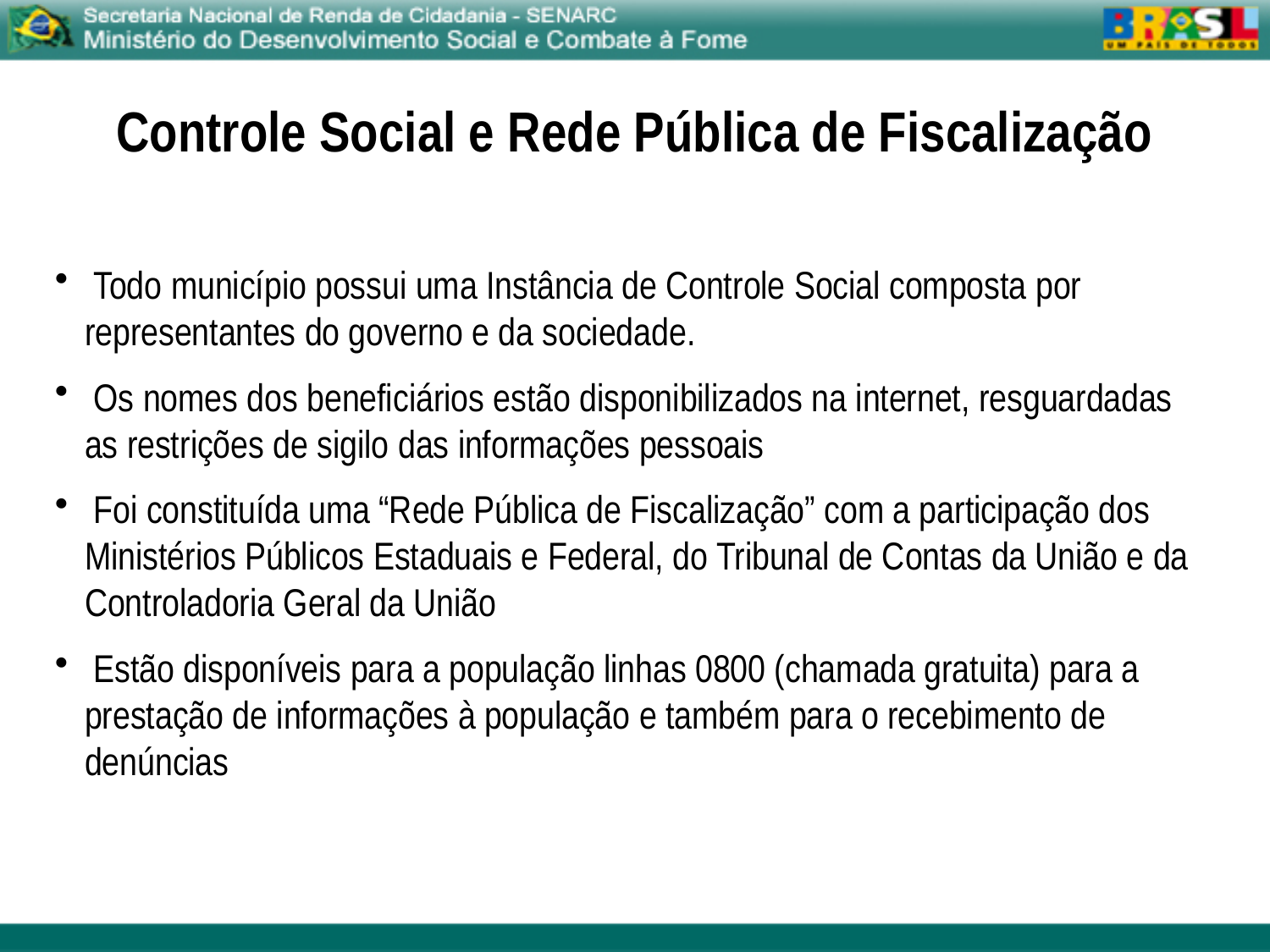

Controle Social e Rede Pública de Fiscalização

 Todo município possui uma Instância de Controle Social composta por representantes do governo e da sociedade.
 Os nomes dos beneficiários estão disponibilizados na internet, resguardadas as restrições de sigilo das informações pessoais
 Foi constituída uma “Rede Pública de Fiscalização” com a participação dos Ministérios Públicos Estaduais e Federal, do Tribunal de Contas da União e da Controladoria Geral da União
 Estão disponíveis para a população linhas 0800 (chamada gratuita) para a prestação de informações à população e também para o recebimento de denúncias